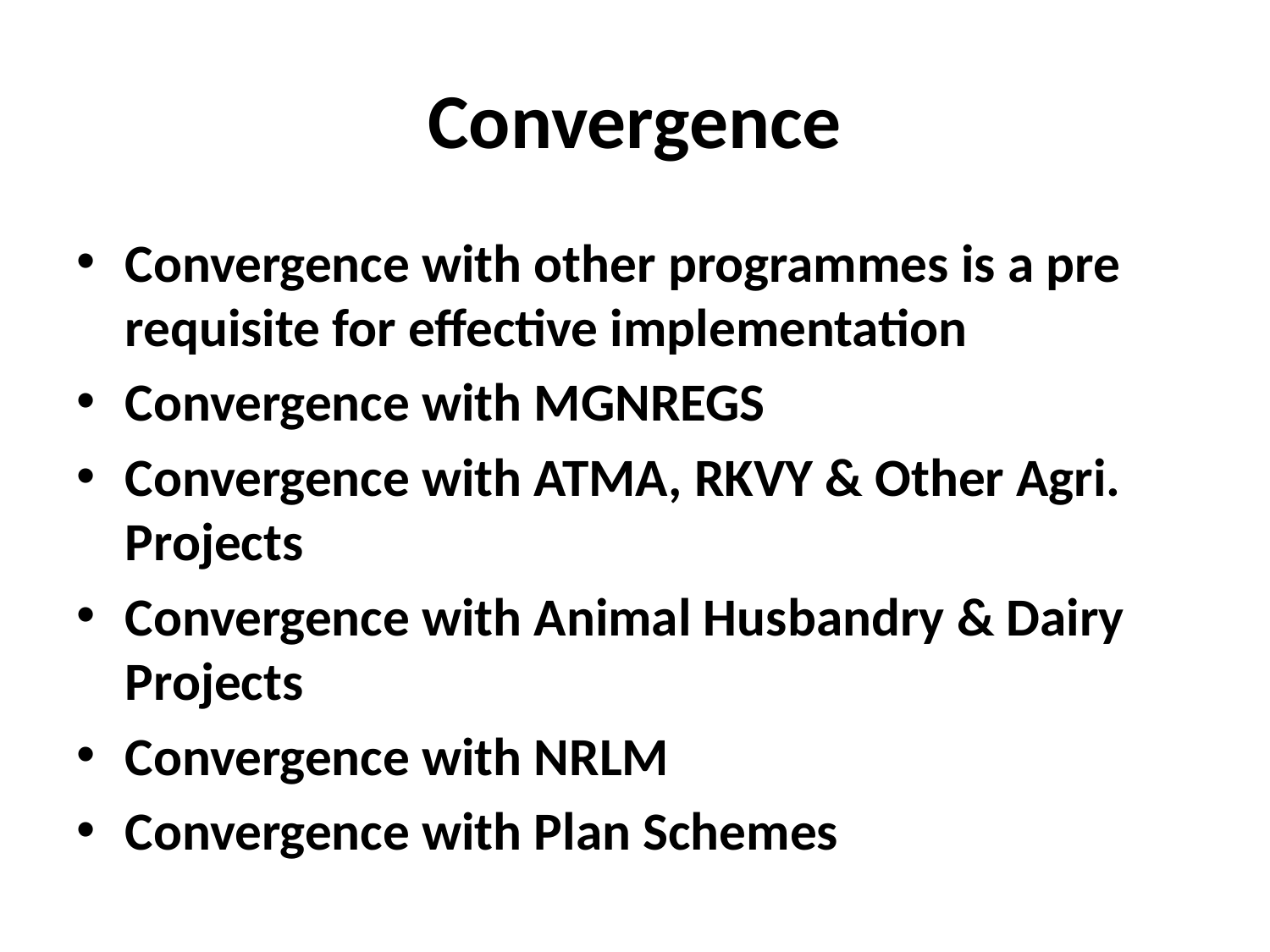

# Convergence
Convergence with other programmes is a pre requisite for effective implementation
Convergence with MGNREGS
Convergence with ATMA, RKVY & Other Agri. Projects
Convergence with Animal Husbandry & Dairy Projects
Convergence with NRLM
Convergence with Plan Schemes